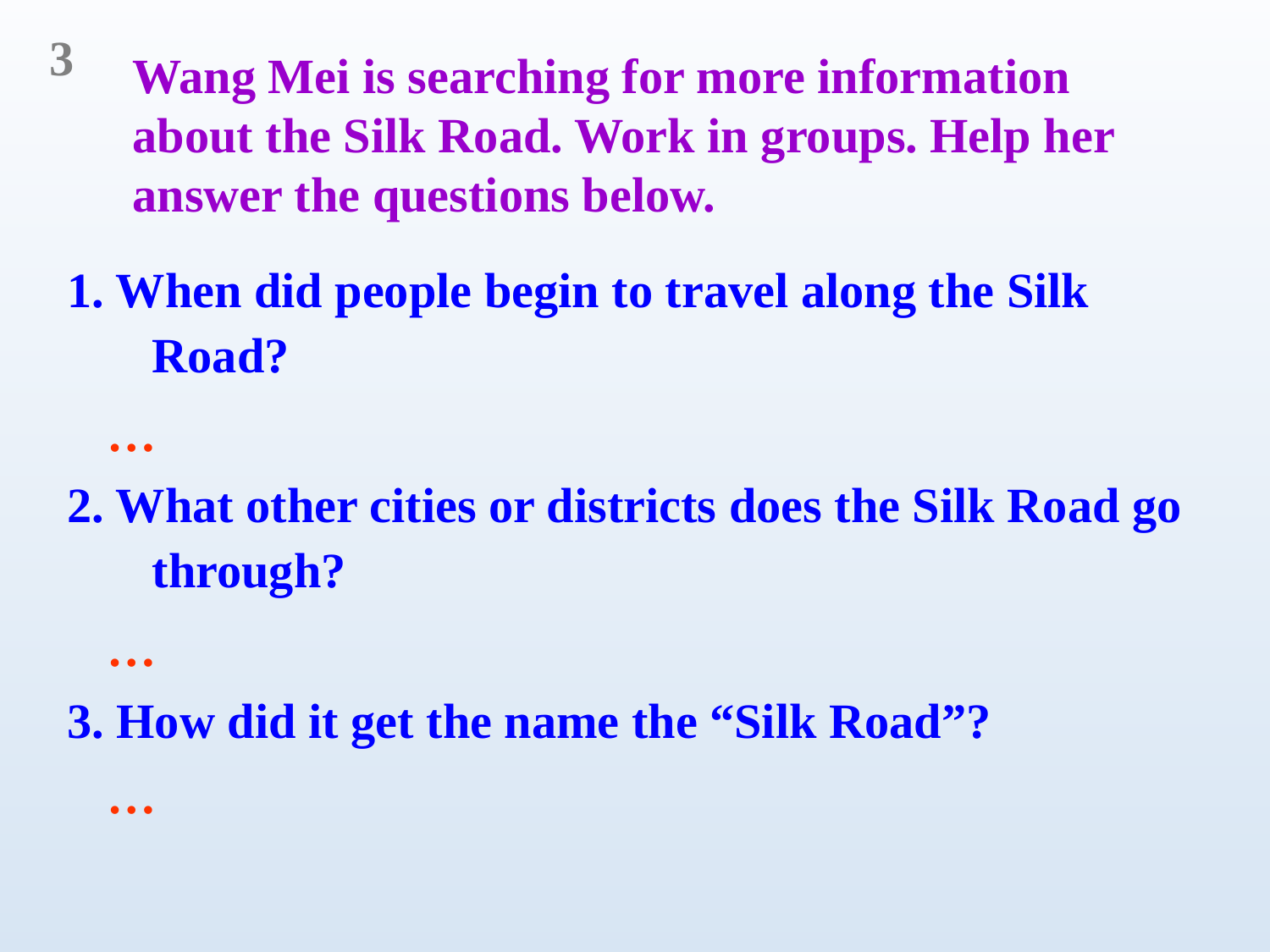

3
Wang Mei is searching for more information about the Silk Road. Work in groups. Help her answer the questions below.
1. When did people begin to travel along the Silk Road?

2. What other cities or districts does the Silk Road go through?

3. How did it get the name the “Silk Road”?
…
…
…